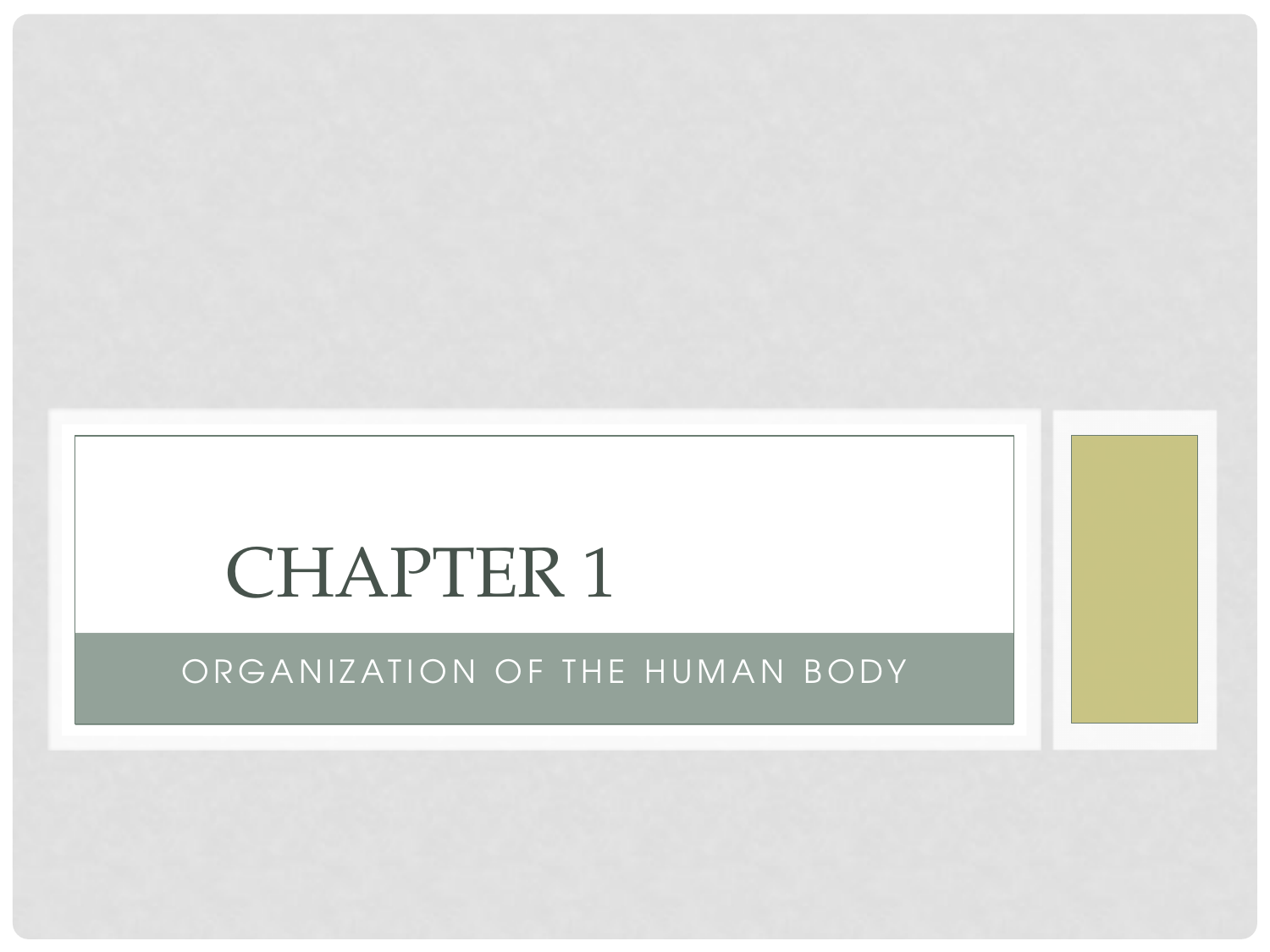

# Chapter 1
Organization of the Human body